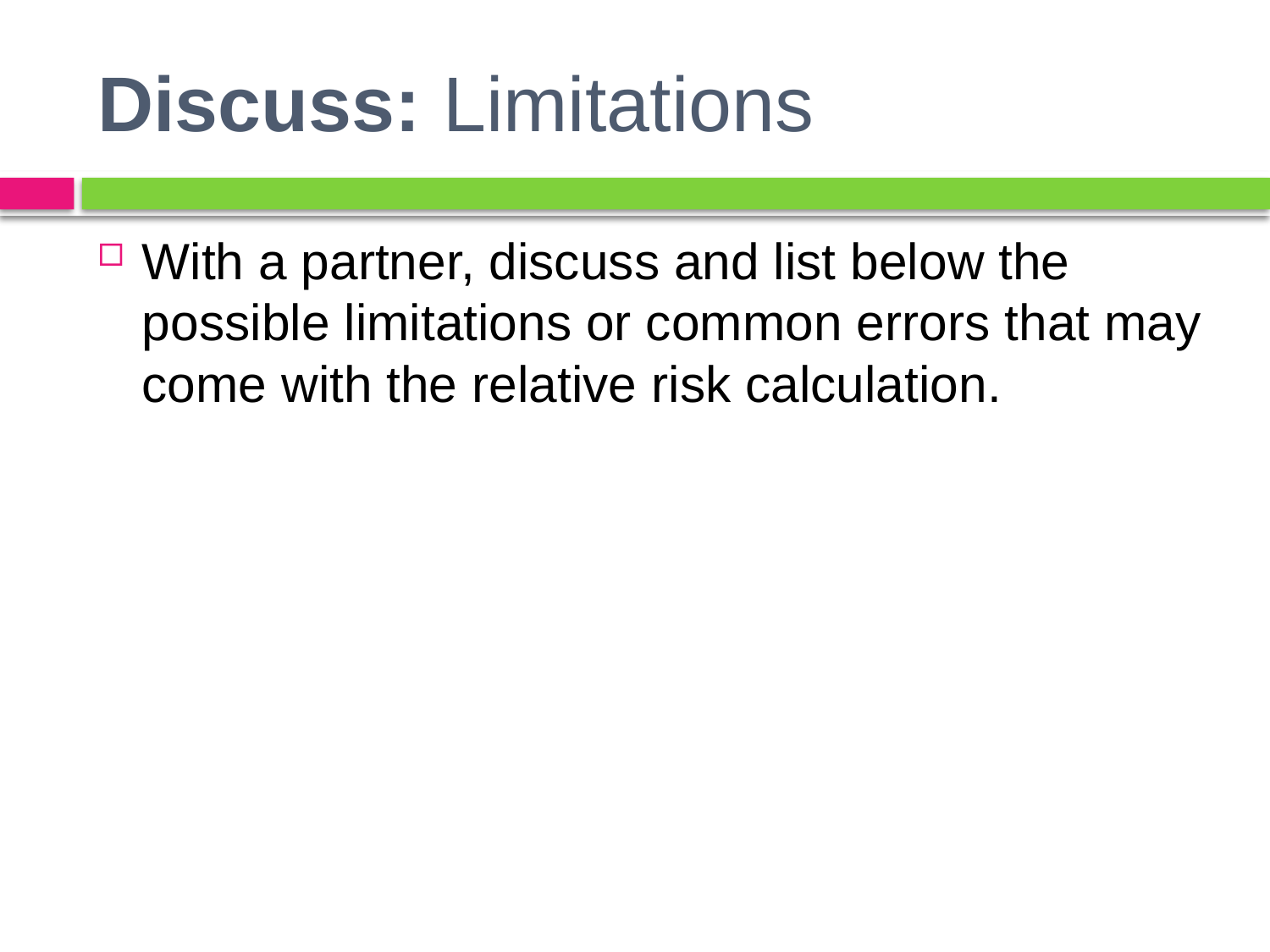

# Discuss: Limitations
With a partner, discuss and list below the possible limitations or common errors that may come with the relative risk calculation.